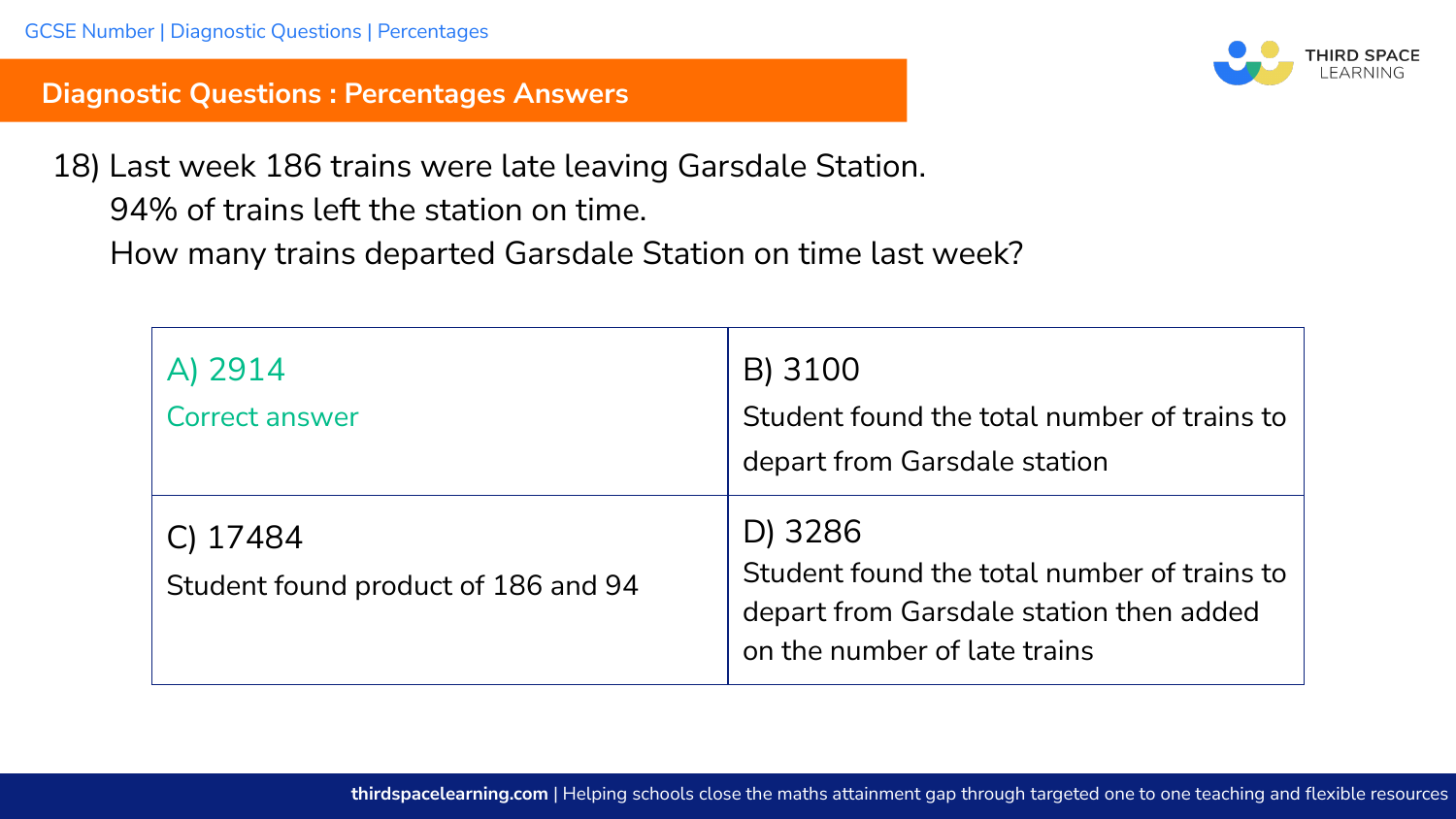

Diagnostic Questions : Percentages Answers
| 18) Last week 186 trains were late leaving Garsdale Station. 94% of trains left the station on time. How many trains departed Garsdale Station on time last week? |
| --- |
| A) 2914 Correct answer | B) 3100 Student found the total number of trains to depart from Garsdale station |
| --- | --- |
| C) 17484 Student found product of 186 and 94 | D) 3286 Student found the total number of trains to depart from Garsdale station then added on the number of late trains |